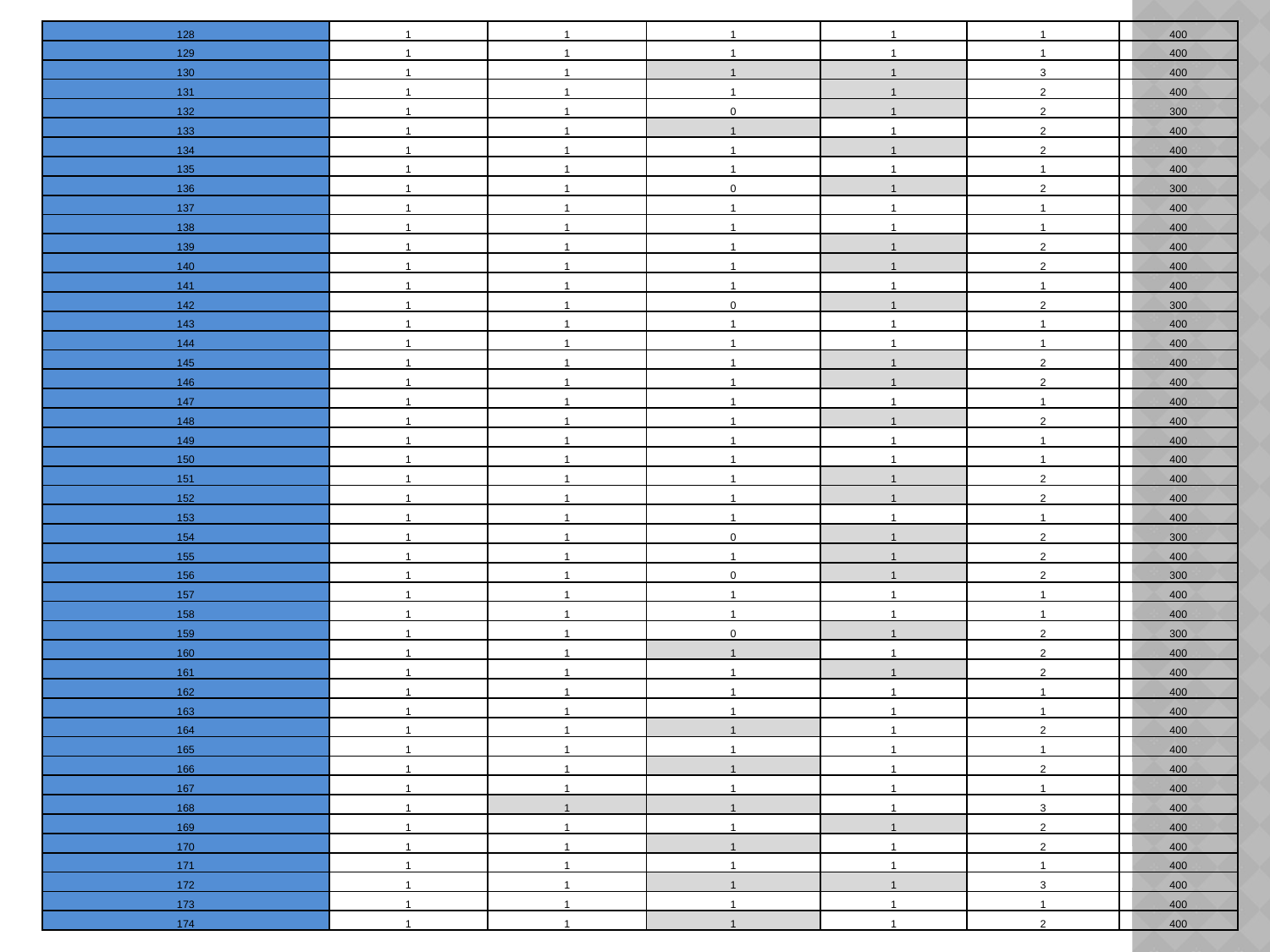

| 128 | 1 | 1 | 1 | 1 | 1 | 400 |
| --- | --- | --- | --- | --- | --- | --- |
| 129 | 1 | 1 | 1 | 1 | 1 | 400 |
| 130 | 1 | 1 | 1 | 1 | 3 | 400 |
| 131 | 1 | 1 | 1 | 1 | 2 | 400 |
| 132 | 1 | 1 | 0 | 1 | 2 | 300 |
| 133 | 1 | 1 | 1 | 1 | 2 | 400 |
| 134 | 1 | 1 | 1 | 1 | 2 | 400 |
| 135 | 1 | 1 | 1 | 1 | 1 | 400 |
| 136 | 1 | 1 | 0 | 1 | 2 | 300 |
| 137 | 1 | 1 | 1 | 1 | 1 | 400 |
| 138 | 1 | 1 | 1 | 1 | 1 | 400 |
| 139 | 1 | 1 | 1 | 1 | 2 | 400 |
| 140 | 1 | 1 | 1 | 1 | 2 | 400 |
| 141 | 1 | 1 | 1 | 1 | 1 | 400 |
| 142 | 1 | 1 | 0 | 1 | 2 | 300 |
| 143 | 1 | 1 | 1 | 1 | 1 | 400 |
| 144 | 1 | 1 | 1 | 1 | 1 | 400 |
| 145 | 1 | 1 | 1 | 1 | 2 | 400 |
| 146 | 1 | 1 | 1 | 1 | 2 | 400 |
| 147 | 1 | 1 | 1 | 1 | 1 | 400 |
| 148 | 1 | 1 | 1 | 1 | 2 | 400 |
| 149 | 1 | 1 | 1 | 1 | 1 | 400 |
| 150 | 1 | 1 | 1 | 1 | 1 | 400 |
| 151 | 1 | 1 | 1 | 1 | 2 | 400 |
| 152 | 1 | 1 | 1 | 1 | 2 | 400 |
| 153 | 1 | 1 | 1 | 1 | 1 | 400 |
| 154 | 1 | 1 | 0 | 1 | 2 | 300 |
| 155 | 1 | 1 | 1 | 1 | 2 | 400 |
| 156 | 1 | 1 | 0 | 1 | 2 | 300 |
| 157 | 1 | 1 | 1 | 1 | 1 | 400 |
| 158 | 1 | 1 | 1 | 1 | 1 | 400 |
| 159 | 1 | 1 | 0 | 1 | 2 | 300 |
| 160 | 1 | 1 | 1 | 1 | 2 | 400 |
| 161 | 1 | 1 | 1 | 1 | 2 | 400 |
| 162 | 1 | 1 | 1 | 1 | 1 | 400 |
| 163 | 1 | 1 | 1 | 1 | 1 | 400 |
| 164 | 1 | 1 | 1 | 1 | 2 | 400 |
| 165 | 1 | 1 | 1 | 1 | 1 | 400 |
| 166 | 1 | 1 | 1 | 1 | 2 | 400 |
| 167 | 1 | 1 | 1 | 1 | 1 | 400 |
| 168 | 1 | 1 | 1 | 1 | 3 | 400 |
| 169 | 1 | 1 | 1 | 1 | 2 | 400 |
| 170 | 1 | 1 | 1 | 1 | 2 | 400 |
| 171 | 1 | 1 | 1 | 1 | 1 | 400 |
| 172 | 1 | 1 | 1 | 1 | 3 | 400 |
| 173 | 1 | 1 | 1 | 1 | 1 | 400 |
| 174 | 1 | 1 | 1 | 1 | 2 | 400 |
#